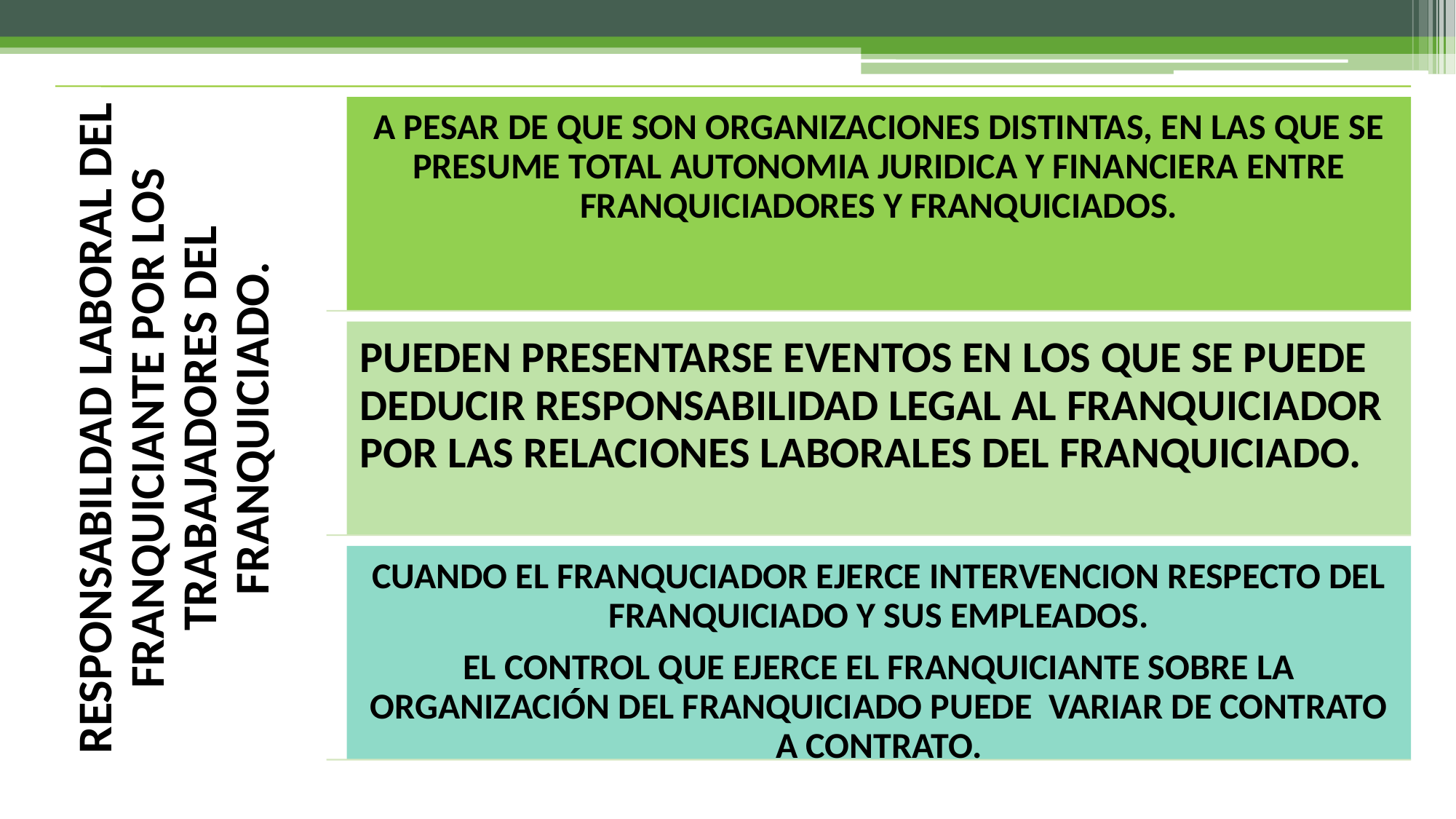

RESPONSABILDAD LABORAL DEL FRANQUICIANTE POR LOS TRABAJADORES DEL FRANQUICIADO.
A PESAR DE QUE SON ORGANIZACIONES DISTINTAS, EN LAS QUE SE PRESUME TOTAL AUTONOMIA JURIDICA Y FINANCIERA ENTRE FRANQUICIADORES Y FRANQUICIADOS.
PUEDEN PRESENTARSE EVENTOS EN LOS QUE SE PUEDE DEDUCIR RESPONSABILIDAD LEGAL AL FRANQUICIADOR POR LAS RELACIONES LABORALES DEL FRANQUICIADO.
CUANDO EL FRANQUCIADOR EJERCE INTERVENCION RESPECTO DEL FRANQUICIADO Y SUS EMPLEADOS.
EL CONTROL QUE EJERCE EL FRANQUICIANTE SOBRE LA ORGANIZACIÓN DEL FRANQUICIADO PUEDE  VARIAR DE CONTRATO A CONTRATO.